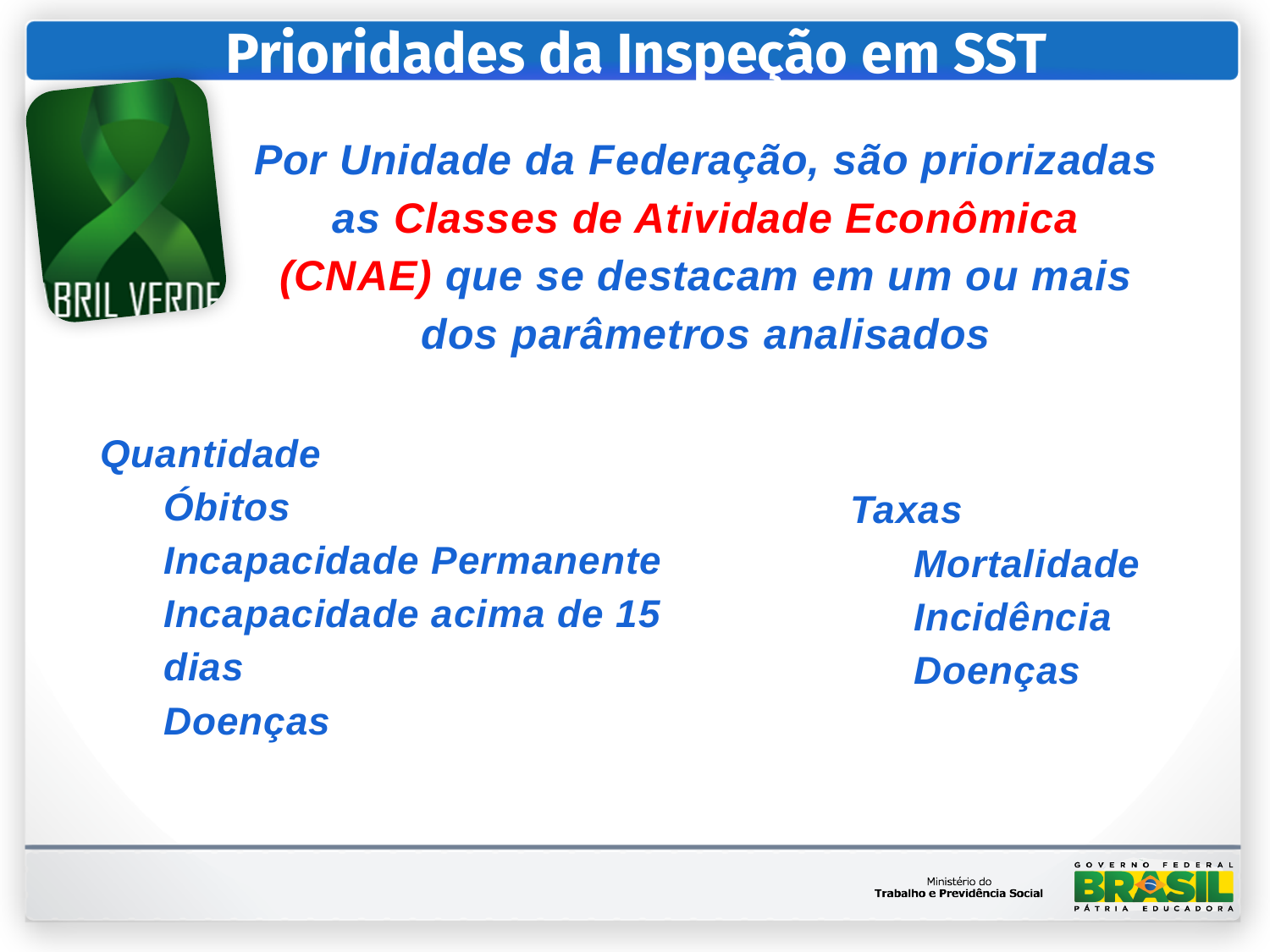

# Prioridades da Inspeção em SST
Por Unidade da Federação, são priorizadas as Classes de Atividade Econômica (CNAE) que se destacam em um ou mais dos parâmetros analisados
Quantidade
Óbitos
Incapacidade Permanente
Incapacidade acima de 15 dias
Doenças
Taxas
Mortalidade
Incidência
Doenças